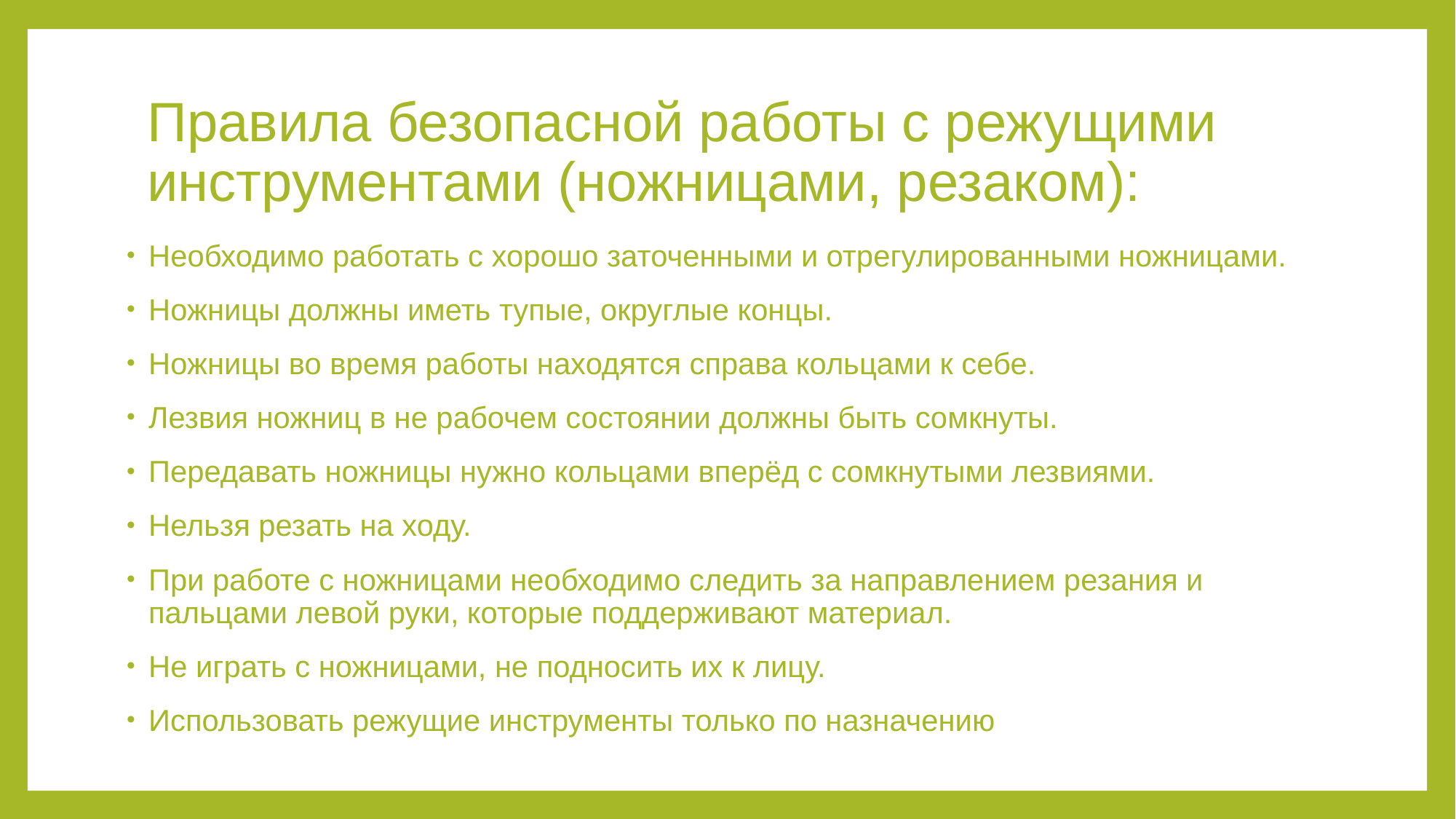

# Правила безопасной работы с режущими инструментами (ножницами, резаком):
Необходимо работать с хорошо заточенными и отрегулированными ножницами.
Ножницы должны иметь тупые, округлые концы.
Ножницы во время работы находятся справа кольцами к себе.
Лезвия ножниц в не рабочем состоянии должны быть сомкнуты.
Передавать ножницы нужно кольцами вперёд с сомкнутыми лезвиями.
Нельзя резать на ходу.
При работе с ножницами необходимо следить за направлением резания и пальцами левой руки, которые поддерживают материал.
Не играть с ножницами, не подносить их к лицу.
Использовать режущие инструменты только по назначению